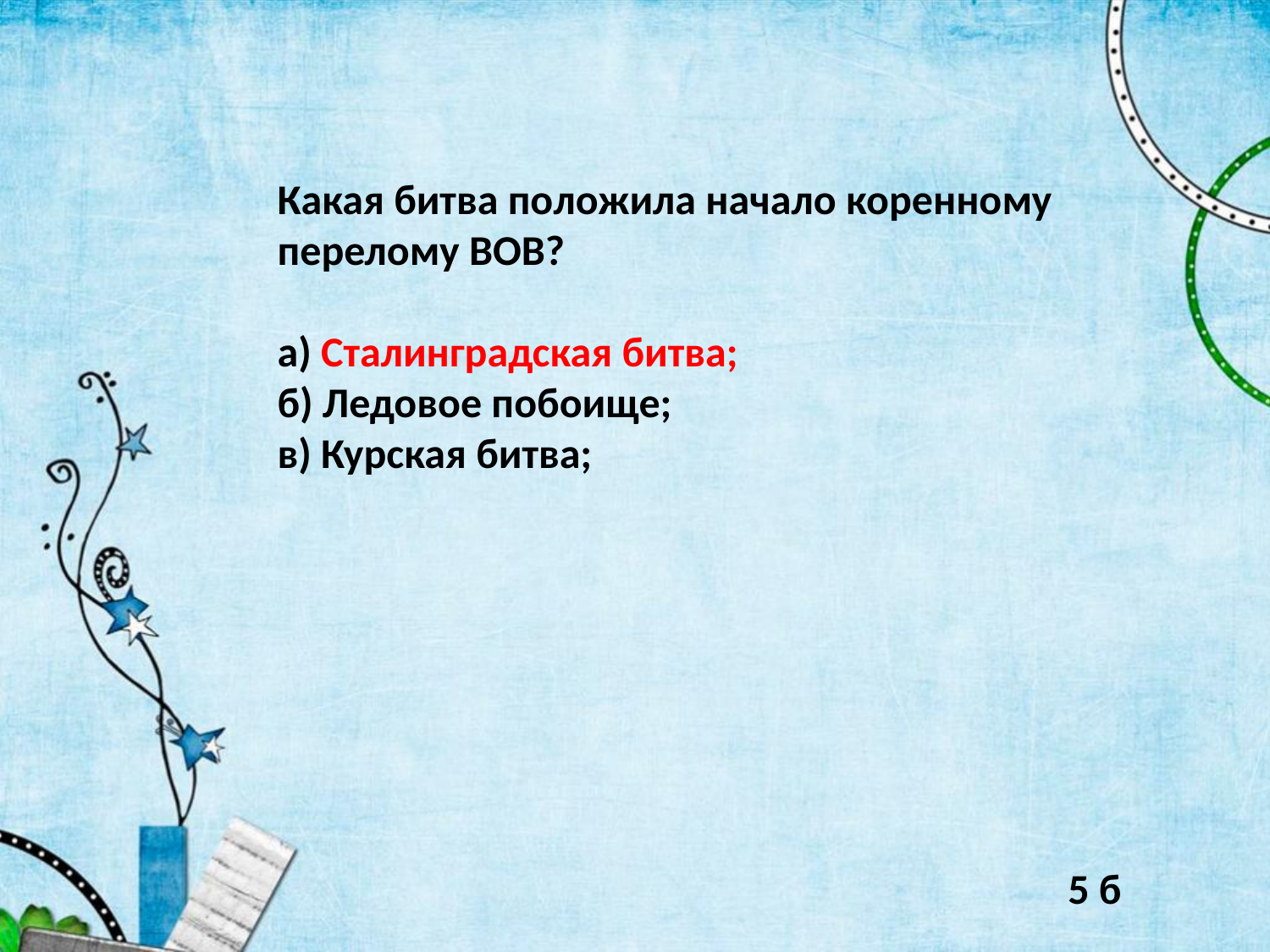

Какая битва положила начало коренному перелому ВОВ?
а) Сталинградская битва;
б) Ледовое побоище;
в) Курская битва;
5 б